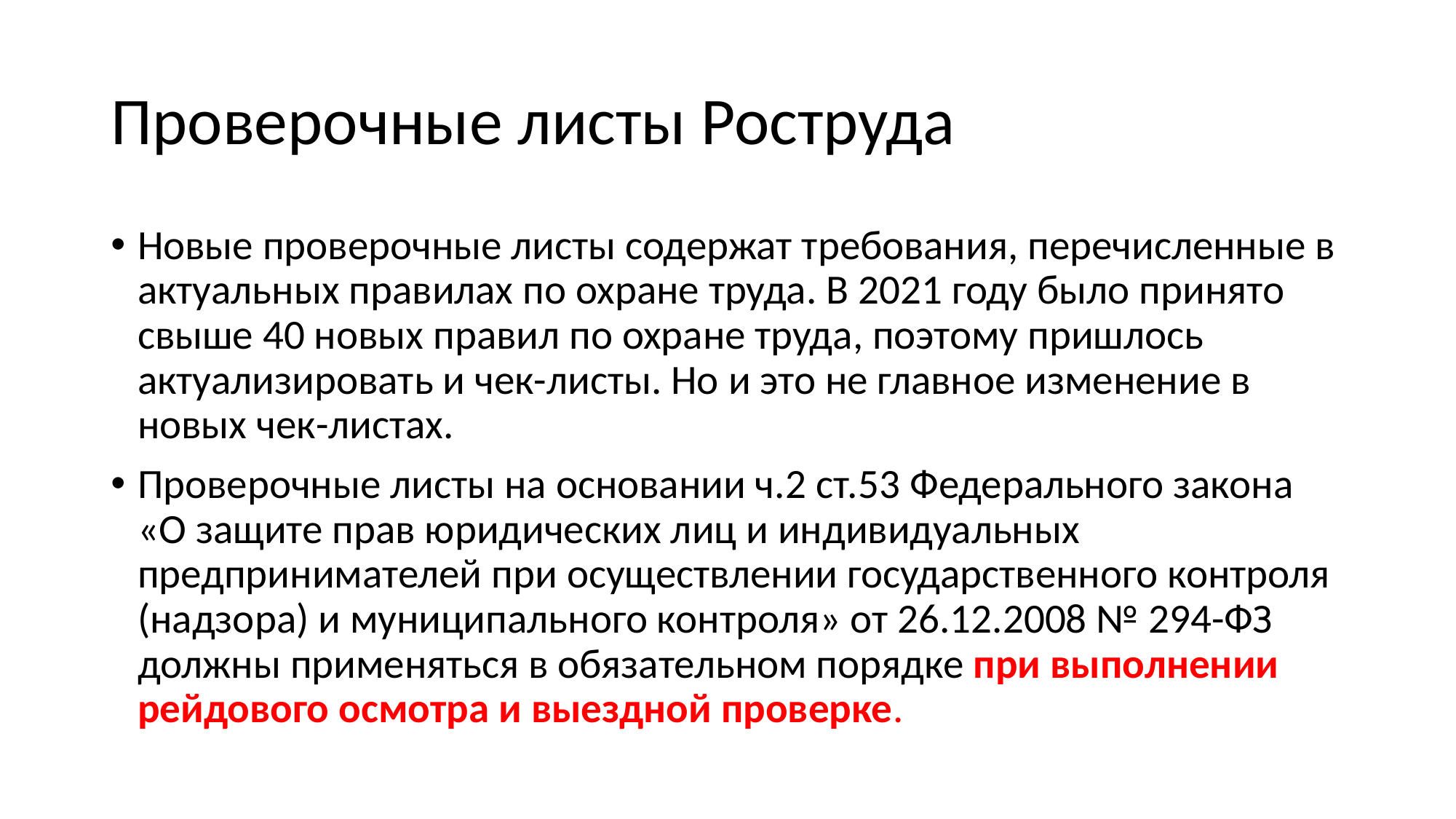

# Проверочные листы Роструда
Новые проверочные листы содержат требования, перечисленные в актуальных правилах по охране труда. В 2021 году было принято свыше 40 новых правил по охране труда, поэтому пришлось актуализировать и чек-листы. Но и это не главное изменение в новых чек-листах.
Проверочные листы на основании ч.2 ст.53 Федерального закона «О защите прав юридических лиц и индивидуальных предпринимателей при осуществлении государственного контроля (надзора) и муниципального контроля» от 26.12.2008 № 294-ФЗ должны применяться в обязательном порядке при выполнении рейдового осмотра и выездной проверке.